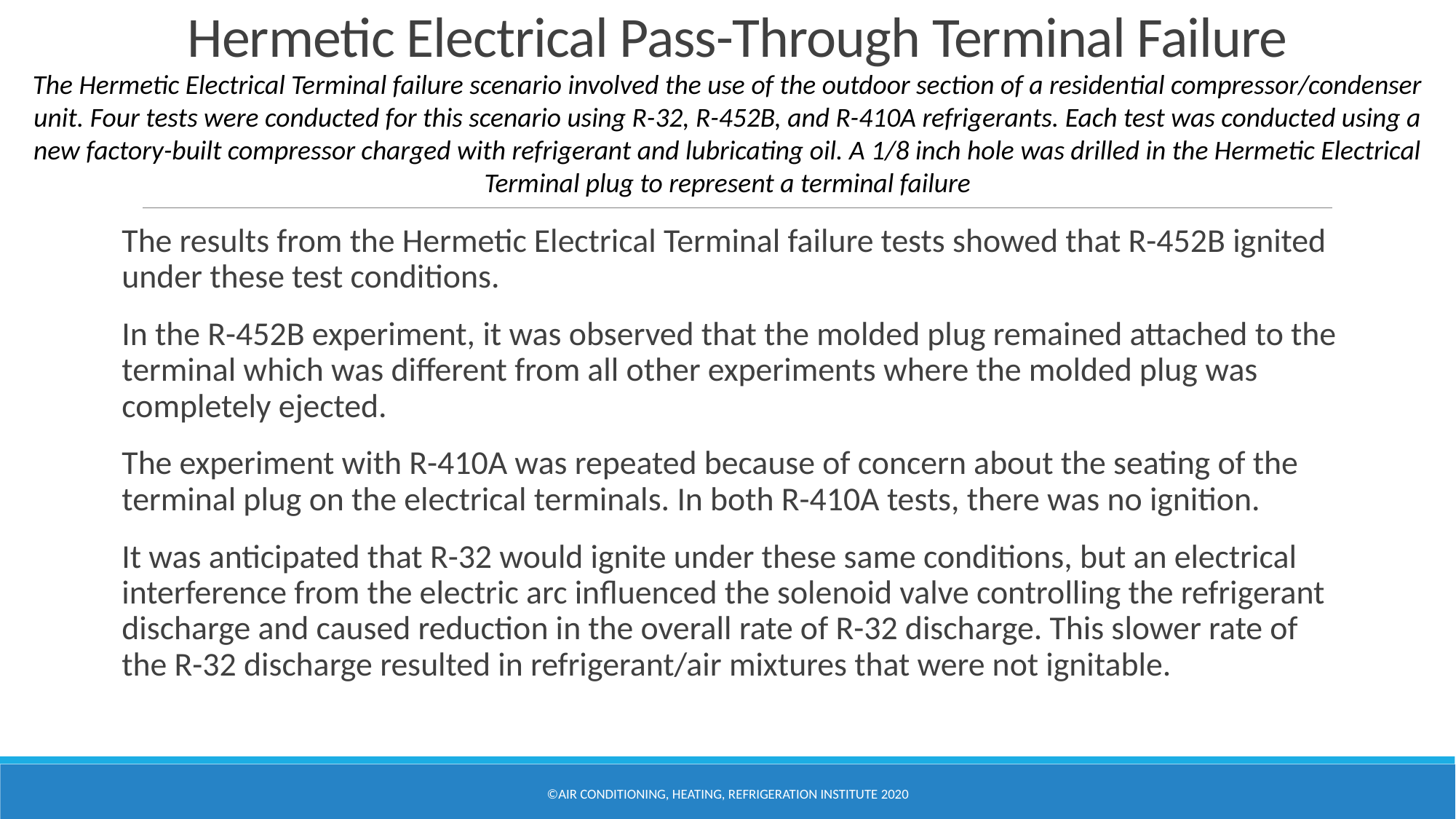

# Hermetic Electrical Pass-Through Terminal Failure
The Hermetic Electrical Terminal failure scenario involved the use of the outdoor section of a residential compressor/condenser unit. Four tests were conducted for this scenario using R-32, R-452B, and R-410A refrigerants. Each test was conducted using a new factory-built compressor charged with refrigerant and lubricating oil. A 1/8 inch hole was drilled in the Hermetic Electrical Terminal plug to represent a terminal failure
The results from the Hermetic Electrical Terminal failure tests showed that R-452B ignited under these test conditions.
In the R-452B experiment, it was observed that the molded plug remained attached to the terminal which was different from all other experiments where the molded plug was completely ejected.
The experiment with R-410A was repeated because of concern about the seating of the terminal plug on the electrical terminals. In both R-410A tests, there was no ignition.
It was anticipated that R-32 would ignite under these same conditions, but an electrical interference from the electric arc influenced the solenoid valve controlling the refrigerant discharge and caused reduction in the overall rate of R-32 discharge. This slower rate of the R-32 discharge resulted in refrigerant/air mixtures that were not ignitable.
©Air Conditioning, Heating, Refrigeration Institute 2020